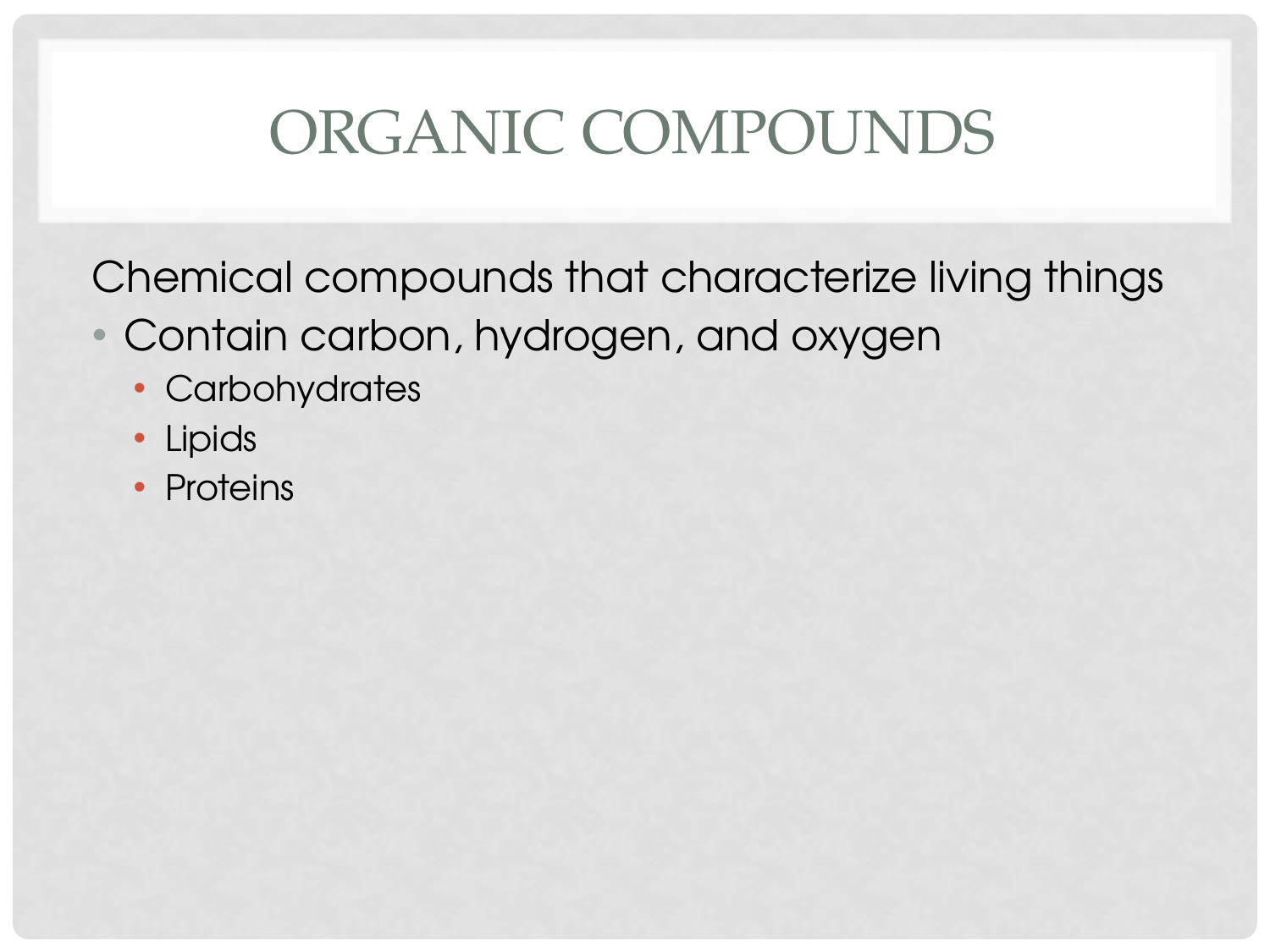

# Organic compounds
Chemical compounds that characterize living things
Contain carbon, hydrogen, and oxygen
Carbohydrates
Lipids
Proteins